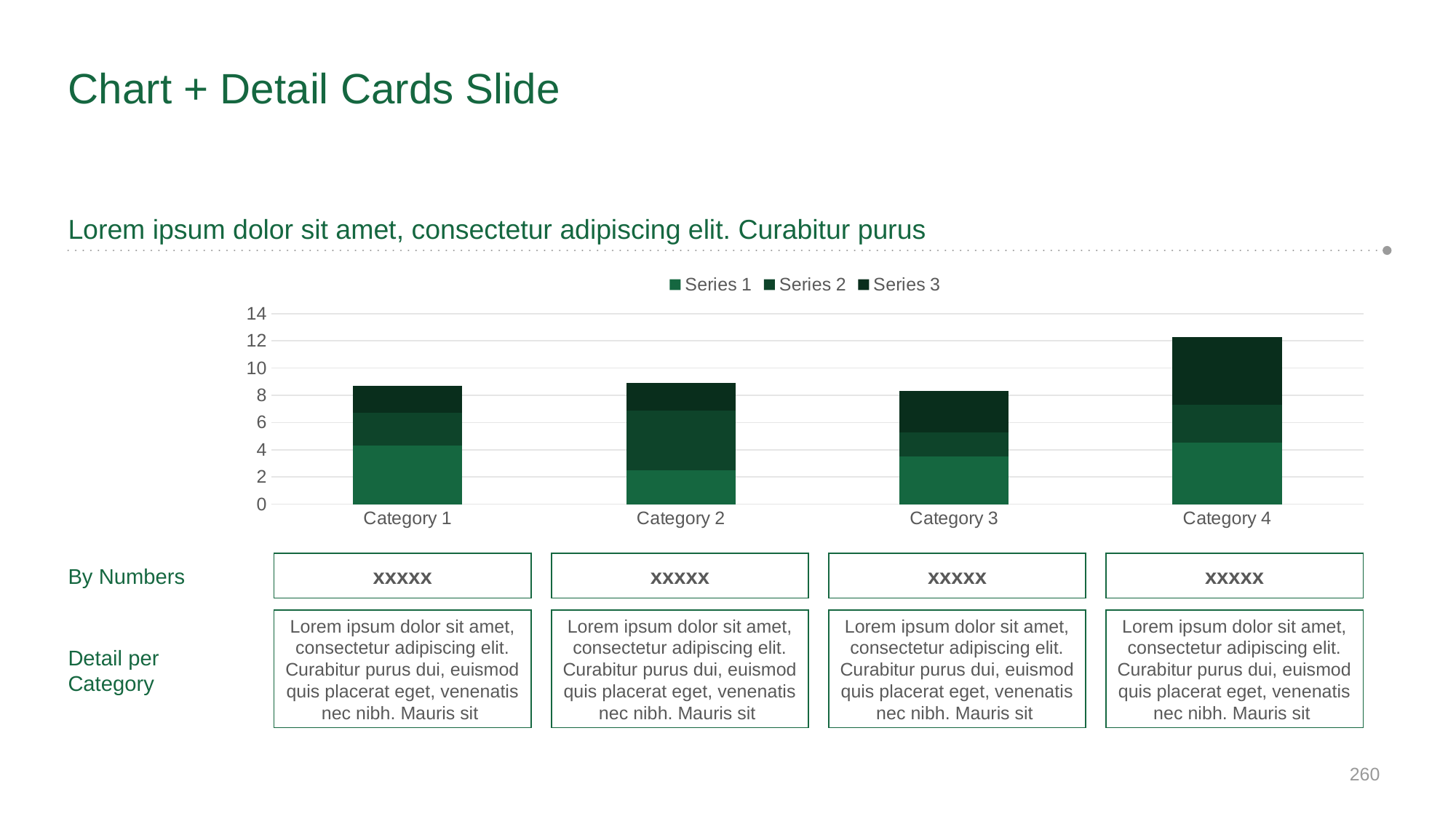

# Chart + Detail Cards Slide
Lorem ipsum dolor sit amet, consectetur adipiscing elit. Curabitur purus

### Chart

| Category | Series 1 | Series 2 | Series 3 |
|---|---|---|---|
| Category 1 | 4.3 | 2.4 | 2.0 |
| Category 2 | 2.5 | 4.4 | 2.0 |
| Category 3 | 3.5 | 1.8 | 3.0 |
| Category 4 | 4.5 | 2.8 | 5.0 |
xxxxx
xxxxx
xxxxx
xxxxx
By Numbers
Lorem ipsum dolor sit amet, consectetur adipiscing elit. Curabitur purus dui, euismod quis placerat eget, venenatis nec nibh. Mauris sit
Lorem ipsum dolor sit amet, consectetur adipiscing elit. Curabitur purus dui, euismod quis placerat eget, venenatis nec nibh. Mauris sit
Lorem ipsum dolor sit amet, consectetur adipiscing elit. Curabitur purus dui, euismod quis placerat eget, venenatis nec nibh. Mauris sit
Lorem ipsum dolor sit amet, consectetur adipiscing elit. Curabitur purus dui, euismod quis placerat eget, venenatis nec nibh. Mauris sit
Detail per Category
260